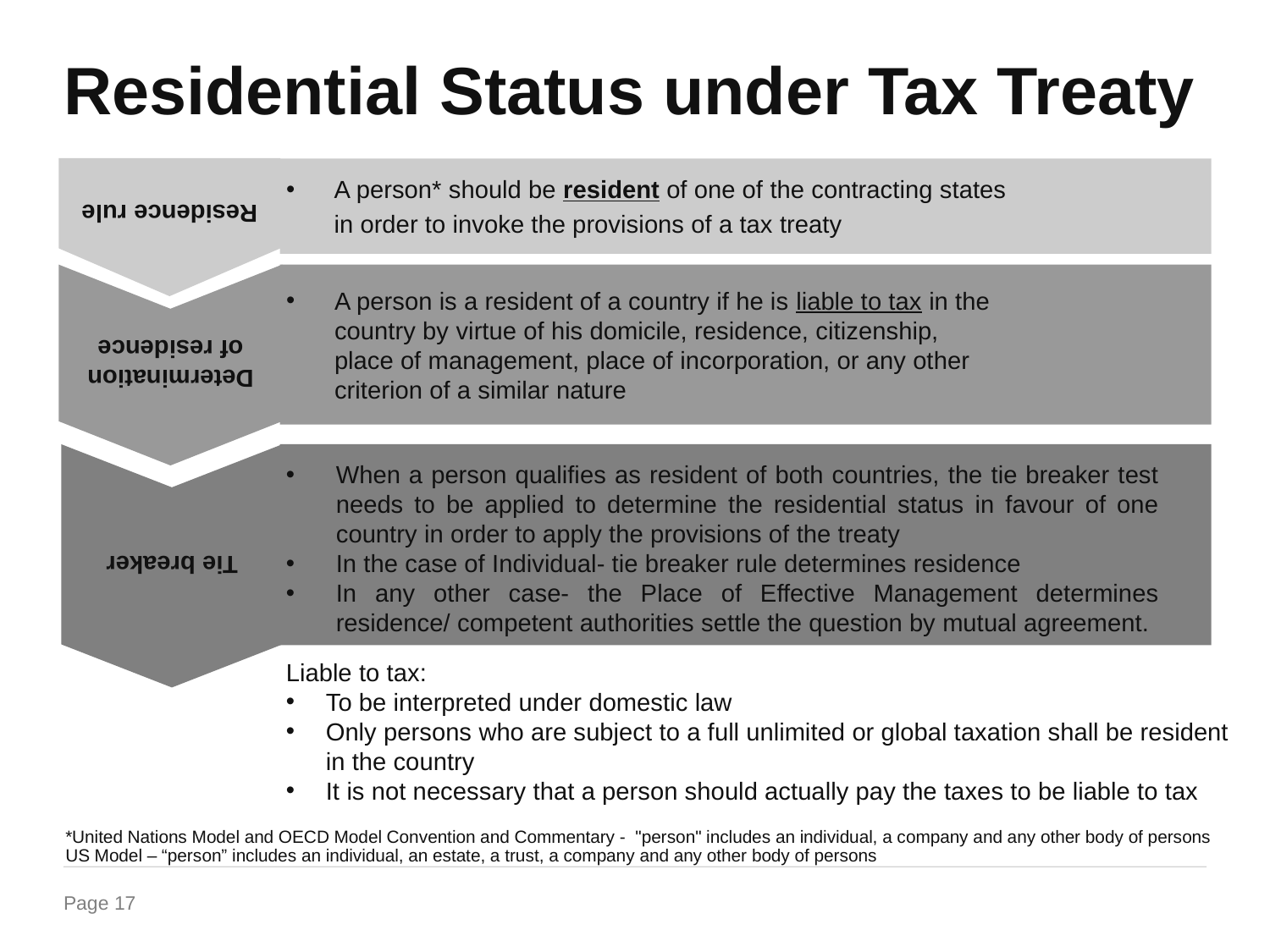

# Residential Status under Tax Treaty
Residence rule
A person* should be resident of one of the contracting states
	in order to invoke the provisions of a tax treaty
Determination
of residence
A person is a resident of a country if he is liable to tax in the
 	country by virtue of his domicile, residence, citizenship,
	place of management, place of incorporation, or any other
	criterion of a similar nature

Tie breaker
When a person qualifies as resident of both countries, the tie breaker test needs to be applied to determine the residential status in favour of one country in order to apply the provisions of the treaty
In the case of Individual- tie breaker rule determines residence
In any other case- the Place of Effective Management determines residence/ competent authorities settle the question by mutual agreement.
Liable to tax:
To be interpreted under domestic law
Only persons who are subject to a full unlimited or global taxation shall be resident
in the country
It is not necessary that a person should actually pay the taxes to be liable to tax

*United Nations Model and OECD Model Convention and Commentary -  "person" includes an individual, a company and any other body of persons
US Model – “person” includes an individual, an estate, a trust, a company and any other body of persons